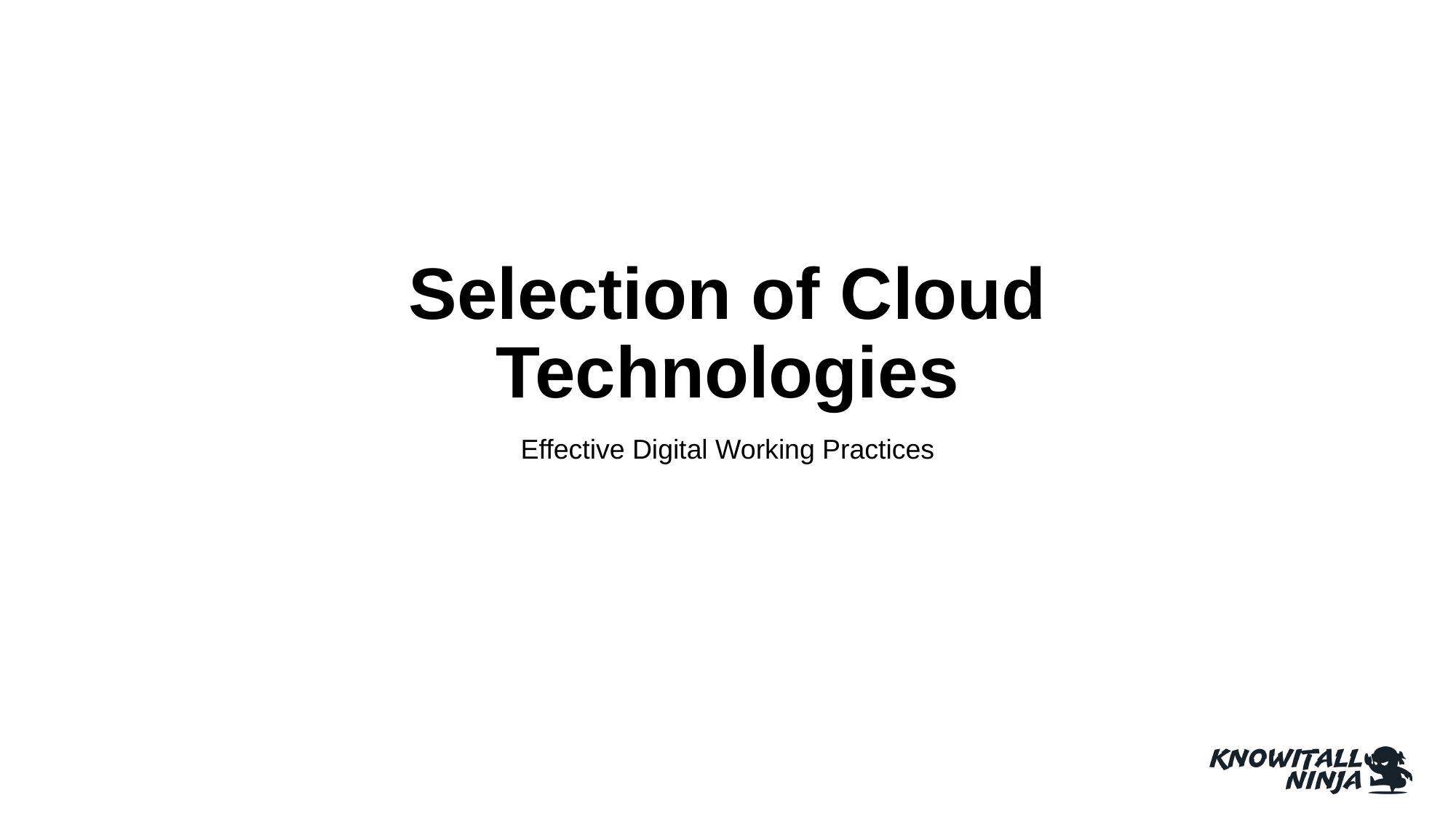

# Selection of Cloud Technologies
Effective Digital Working Practices